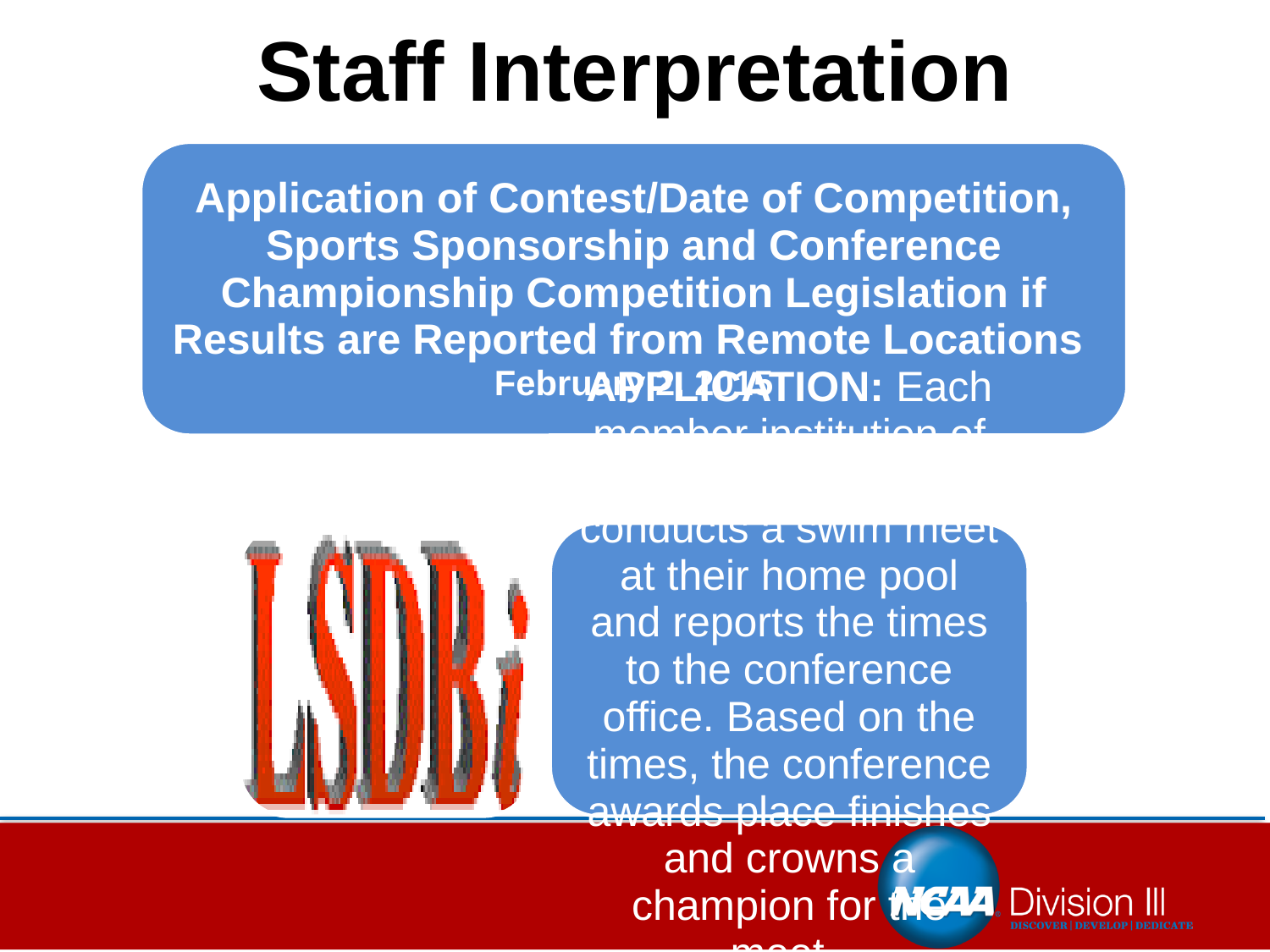

# Staff Interpretation
Application of Contest/Date of Competition, Sports Sponsorship and Conference Championship Competition Legislation if Results are Reported from Remote Locations
February 2, 2015